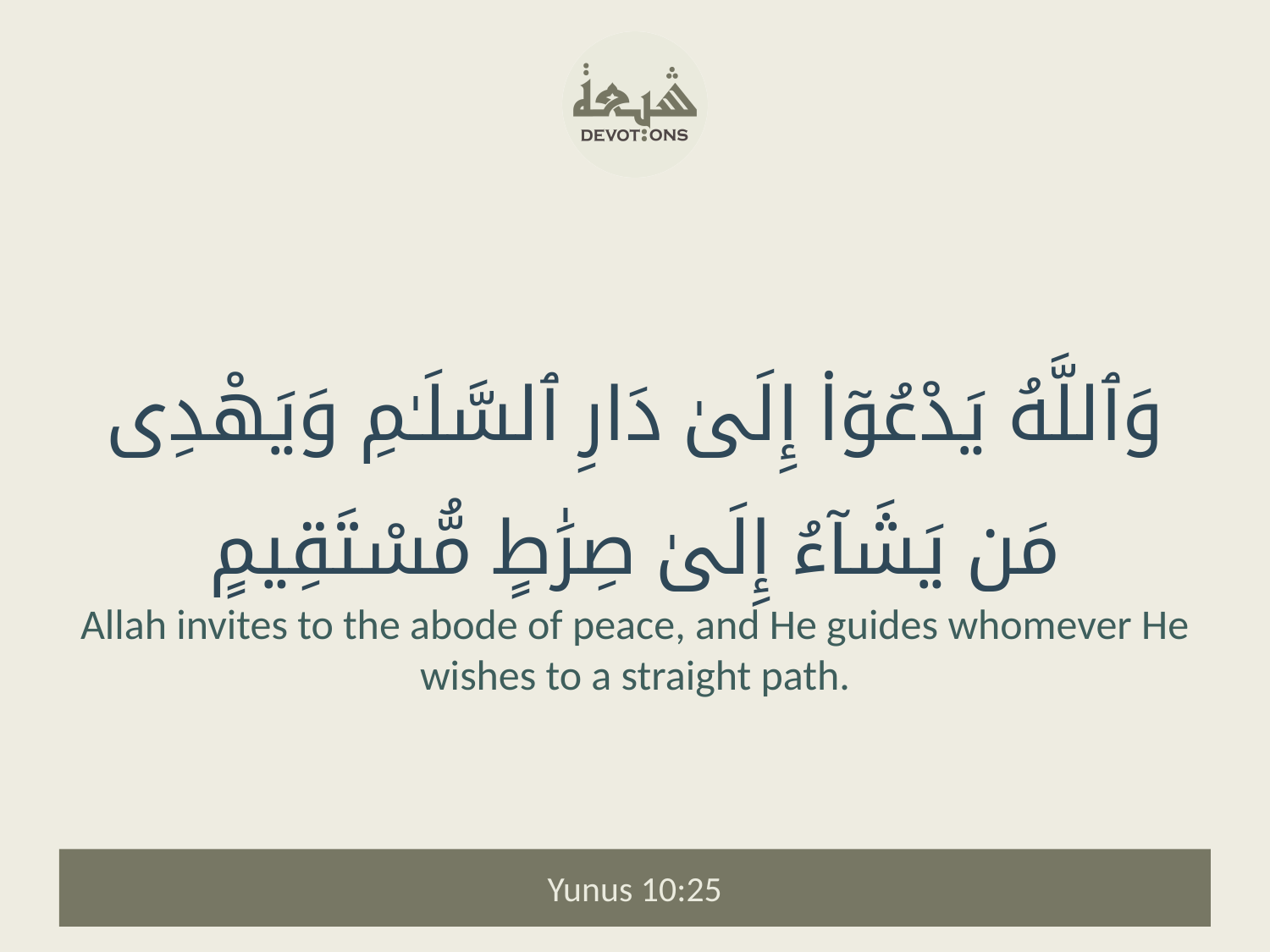

وَٱللَّهُ يَدْعُوٓا۟ إِلَىٰ دَارِ ٱلسَّلَـٰمِ وَيَهْدِى مَن يَشَآءُ إِلَىٰ صِرَٰطٍ مُّسْتَقِيمٍ
Allah invites to the abode of peace, and He guides whomever He wishes to a straight path.
Yunus 10:25